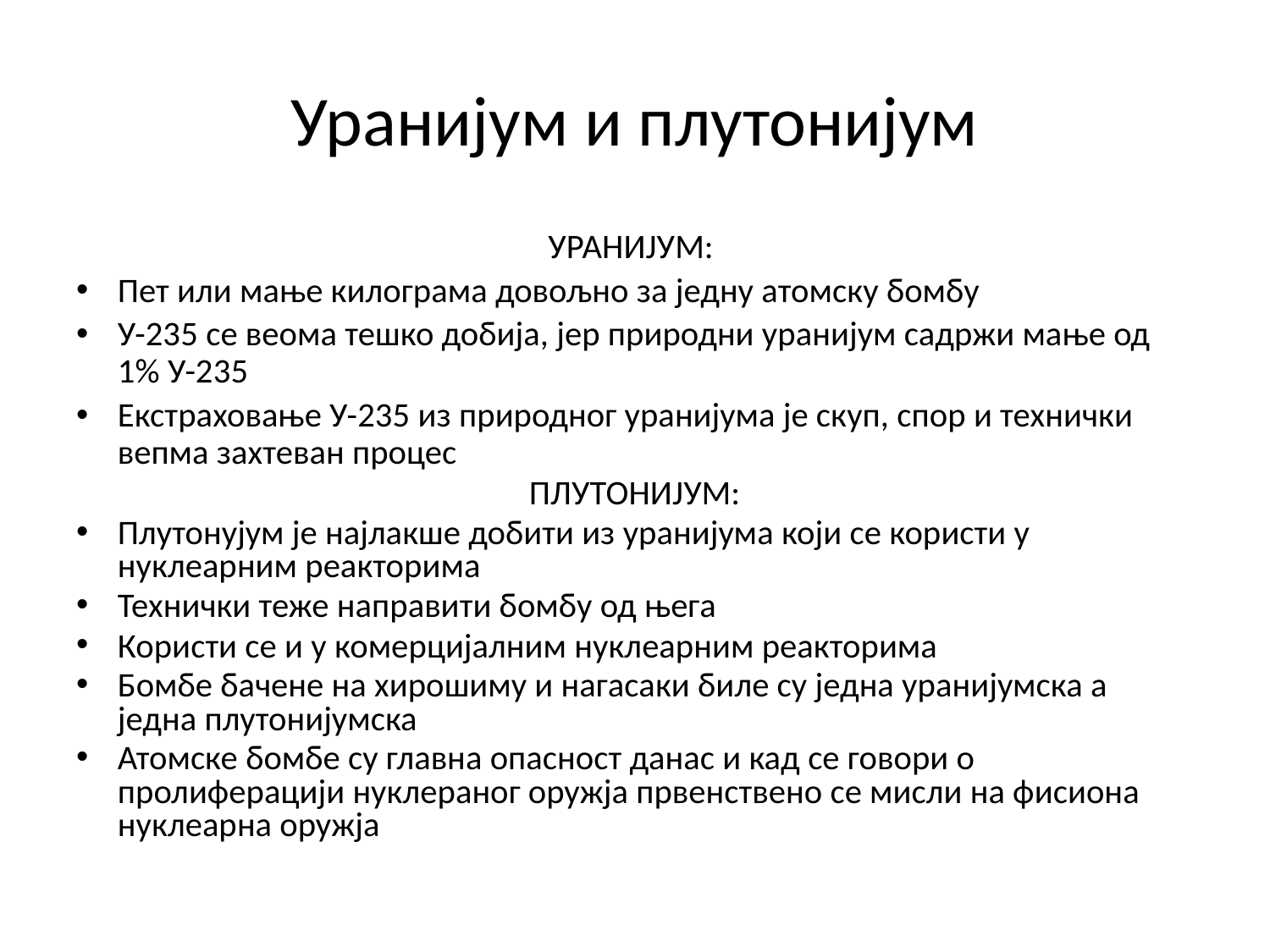

# Уранијум и плутонијум
УРАНИЈУМ:
Пет или мање килограма довољно за једну атомску бомбу
У-235 се веома тешко добија, јер природни уранијум садржи мање од 1% У-235
Екстраховање У-235 из природног уранијума је скуп, спор и технички вепма захтеван процес
ПЛУТОНИЈУМ:
Плутонујум је најлакше добити из уранијума који се користи у нуклеарним реакторима
Технички теже направити бомбу од њега
Користи се и у комерцијалним нуклеарним реакторима
Бомбе бачене на хирошиму и нагасаки биле су једна уранијумска а једна плутонијумска
Атомске бомбе су главна опасност данас и кад се говори о пролиферацији нуклераног оружја првенствено се мисли на фисиона нуклеарна оружја